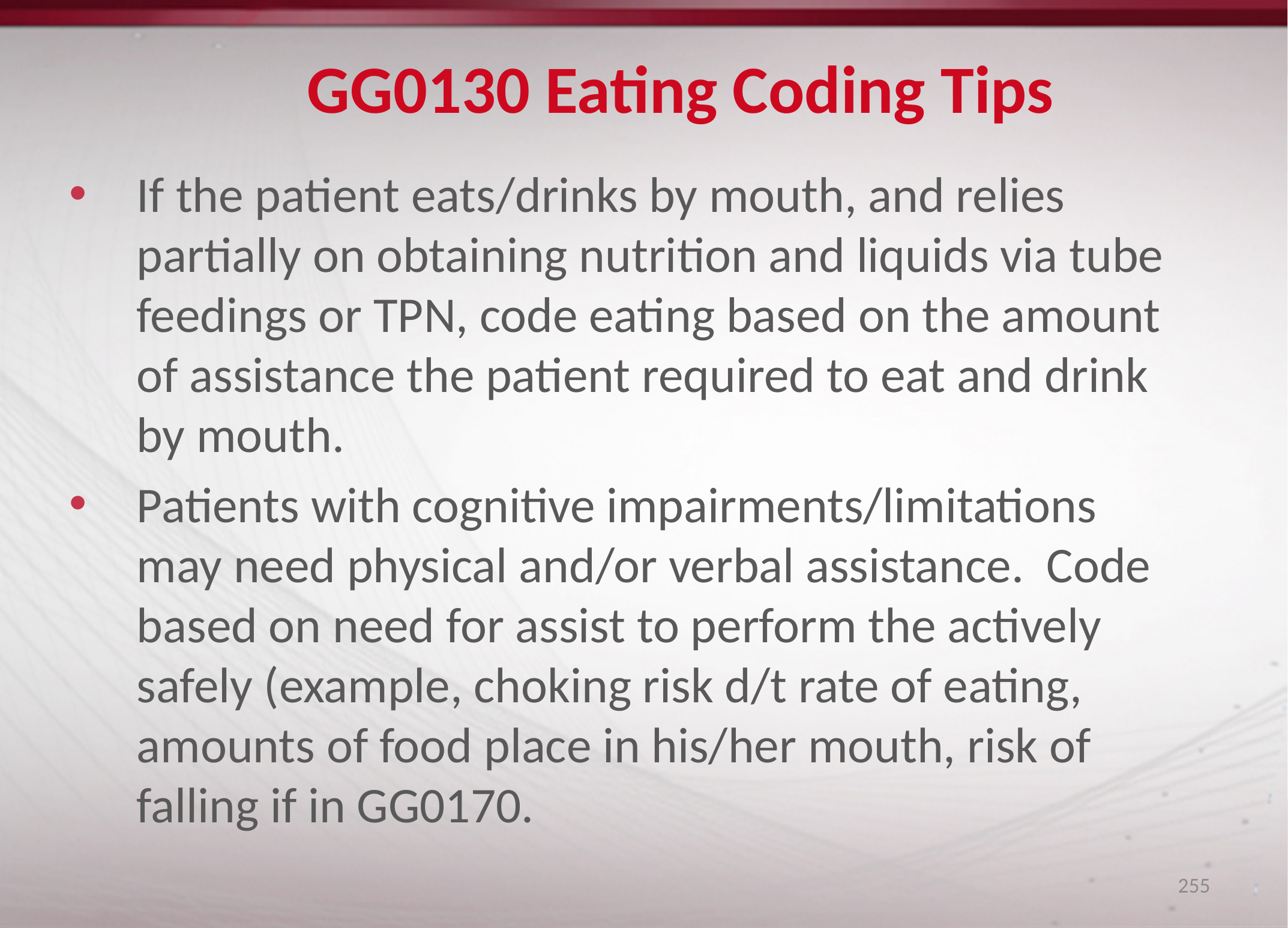

# GG0130 Eating Coding Tips
If the patient eats/drinks by mouth, and relies partially on obtaining nutrition and liquids via tube feedings or TPN, code eating based on the amount of assistance the patient required to eat and drink by mouth.
Patients with cognitive impairments/limitations may need physical and/or verbal assistance.  Code based on need for assist to perform the actively safely (example, choking risk d/t rate of eating, amounts of food place in his/her mouth, risk of falling if in GG0170.
255